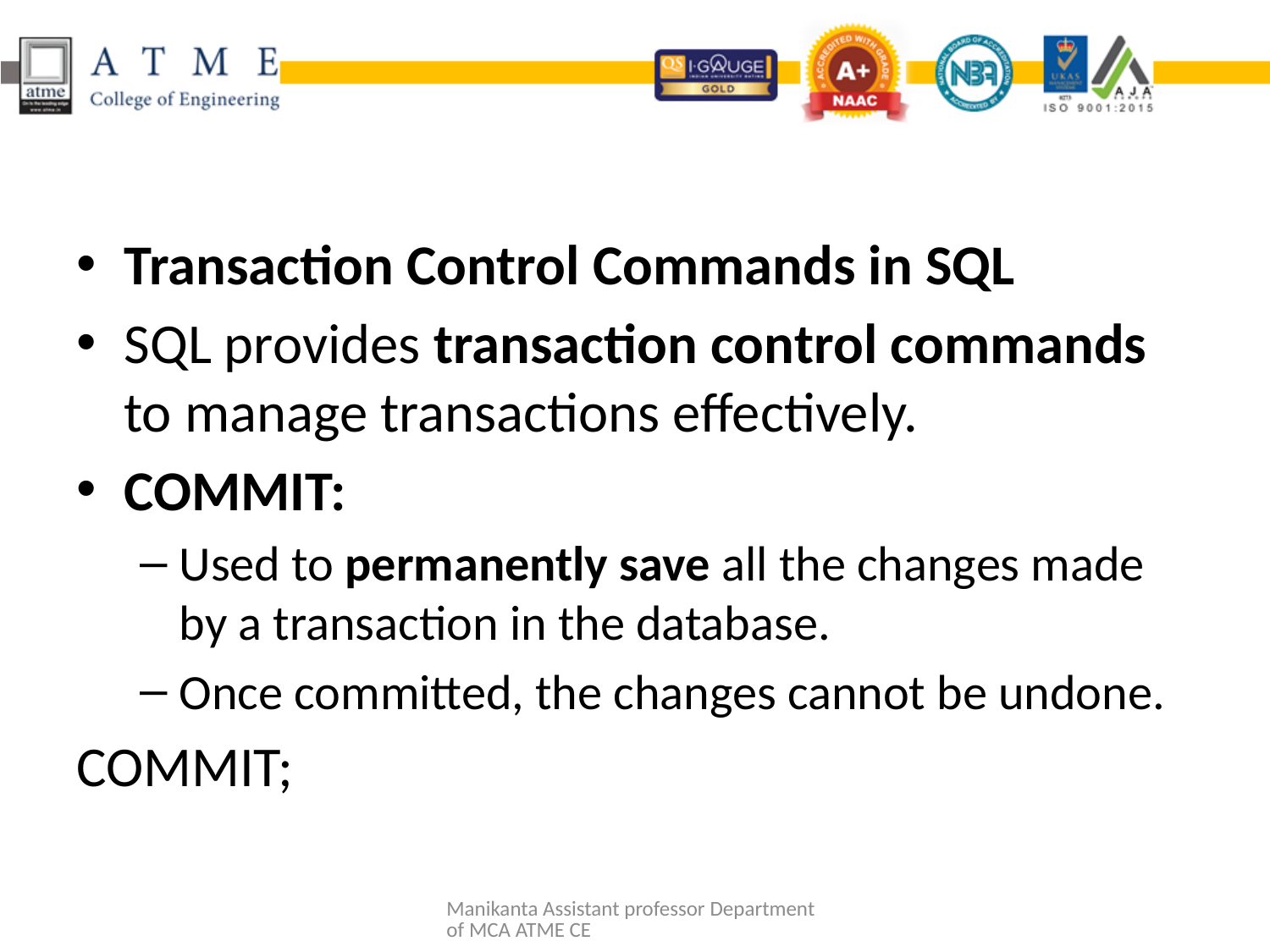

#
Transaction Control Commands in SQL
SQL provides transaction control commands to manage transactions effectively.
COMMIT:
Used to permanently save all the changes made by a transaction in the database.
Once committed, the changes cannot be undone.
COMMIT;
Manikanta Assistant professor Department of MCA ATME CE